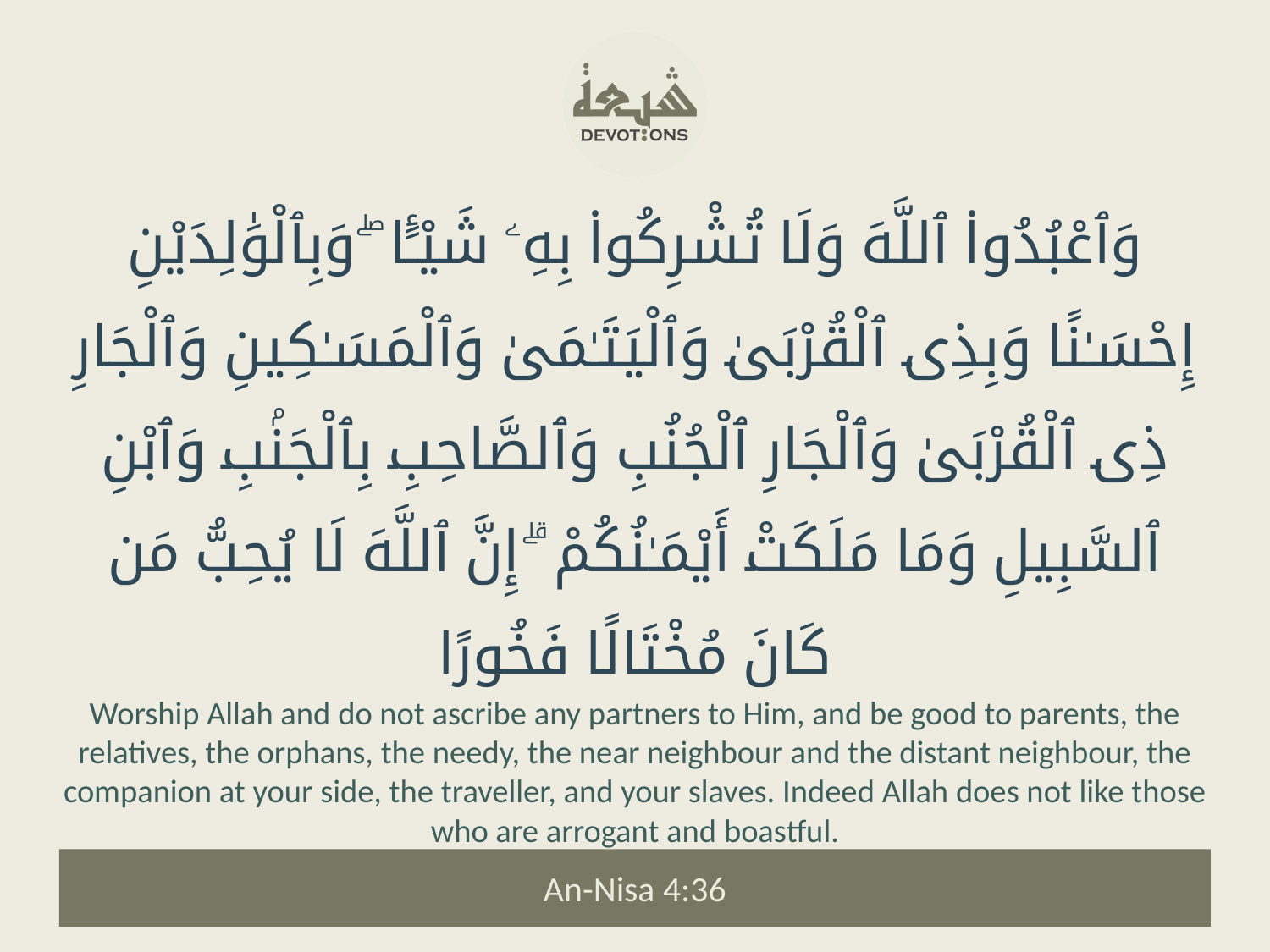

وَٱعْبُدُوا۟ ٱللَّهَ وَلَا تُشْرِكُوا۟ بِهِۦ شَيْـًٔا ۖ وَبِٱلْوَٰلِدَيْنِ إِحْسَـٰنًا وَبِذِى ٱلْقُرْبَىٰ وَٱلْيَتَـٰمَىٰ وَٱلْمَسَـٰكِينِ وَٱلْجَارِ ذِى ٱلْقُرْبَىٰ وَٱلْجَارِ ٱلْجُنُبِ وَٱلصَّاحِبِ بِٱلْجَنۢبِ وَٱبْنِ ٱلسَّبِيلِ وَمَا مَلَكَتْ أَيْمَـٰنُكُمْ ۗ إِنَّ ٱللَّهَ لَا يُحِبُّ مَن كَانَ مُخْتَالًا فَخُورًا
Worship Allah and do not ascribe any partners to Him, and be good to parents, the relatives, the orphans, the needy, the near neighbour and the distant neighbour, the companion at your side, the traveller, and your slaves. Indeed Allah does not like those who are arrogant and boastful.
An-Nisa 4:36